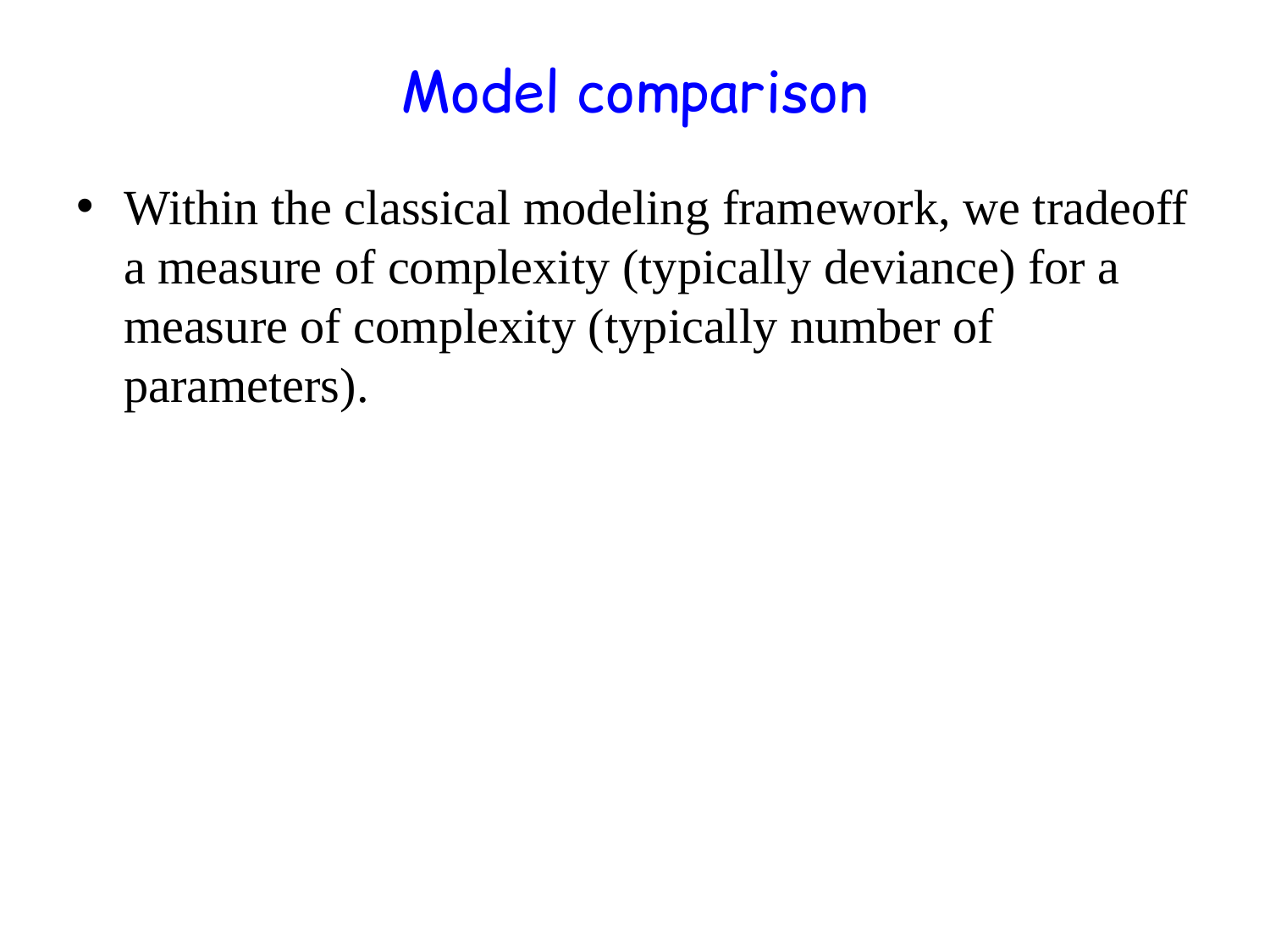

# Model comparison
Within the classical modeling framework, we tradeoff a measure of complexity (typically deviance) for a measure of complexity (typically number of parameters).